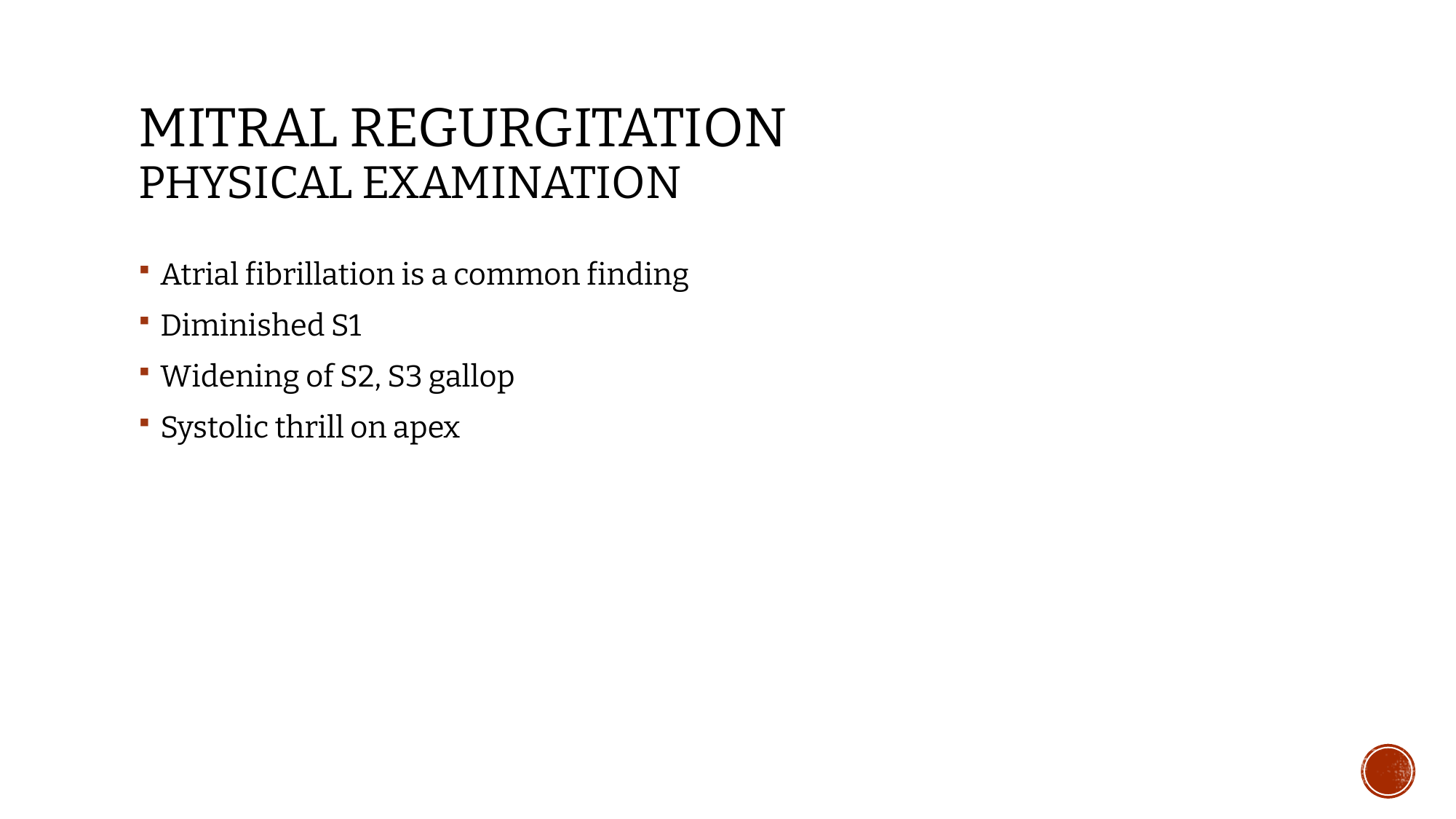

# MITRAL REGURGITATION PHYSICAL EXAMINATION
Atrial fibrillation is a common finding
Diminished S1
Widening of S2, S3 gallop
Systolic thrill on apex